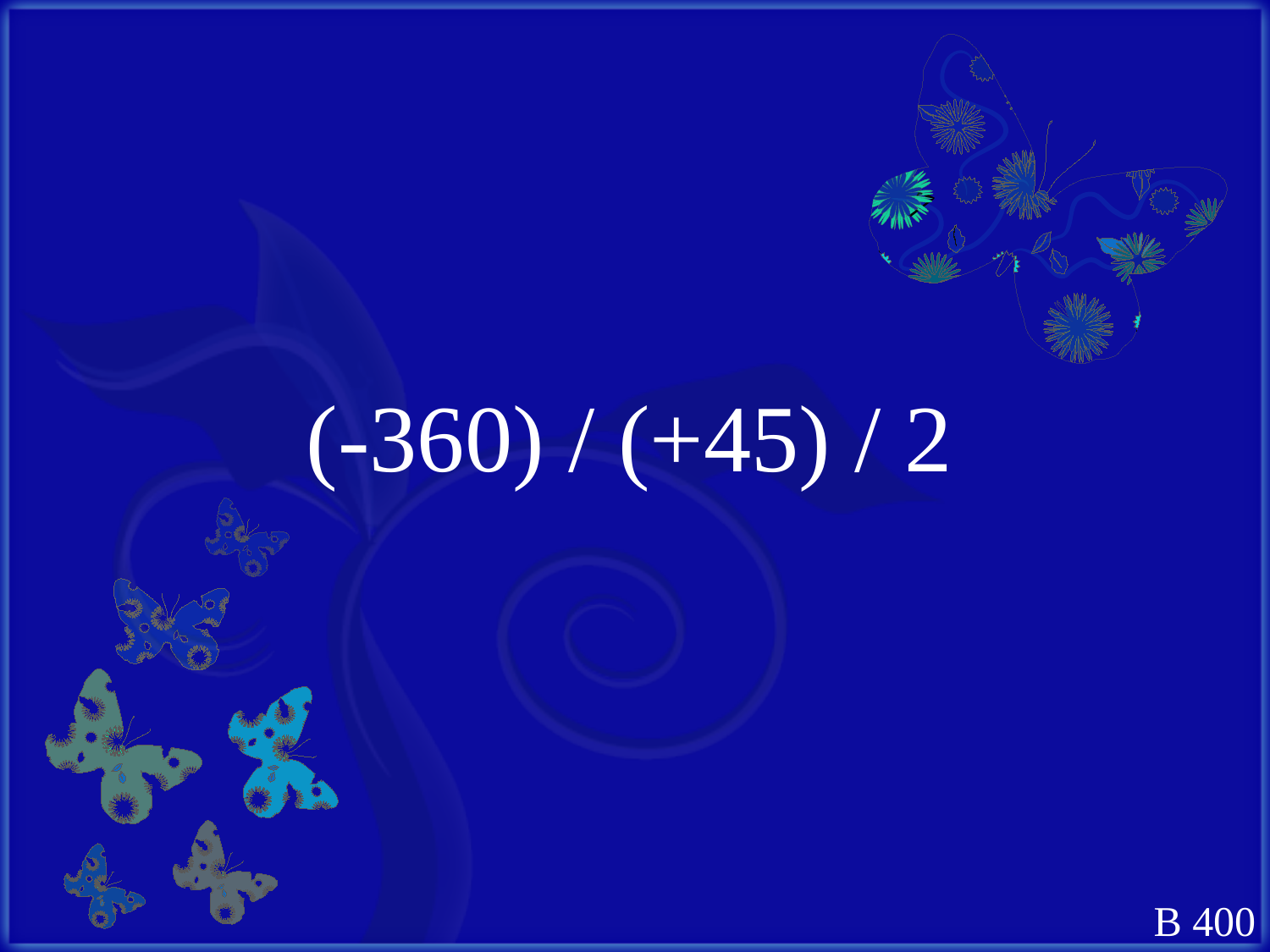

(-360) / (+45) / 2
B 400